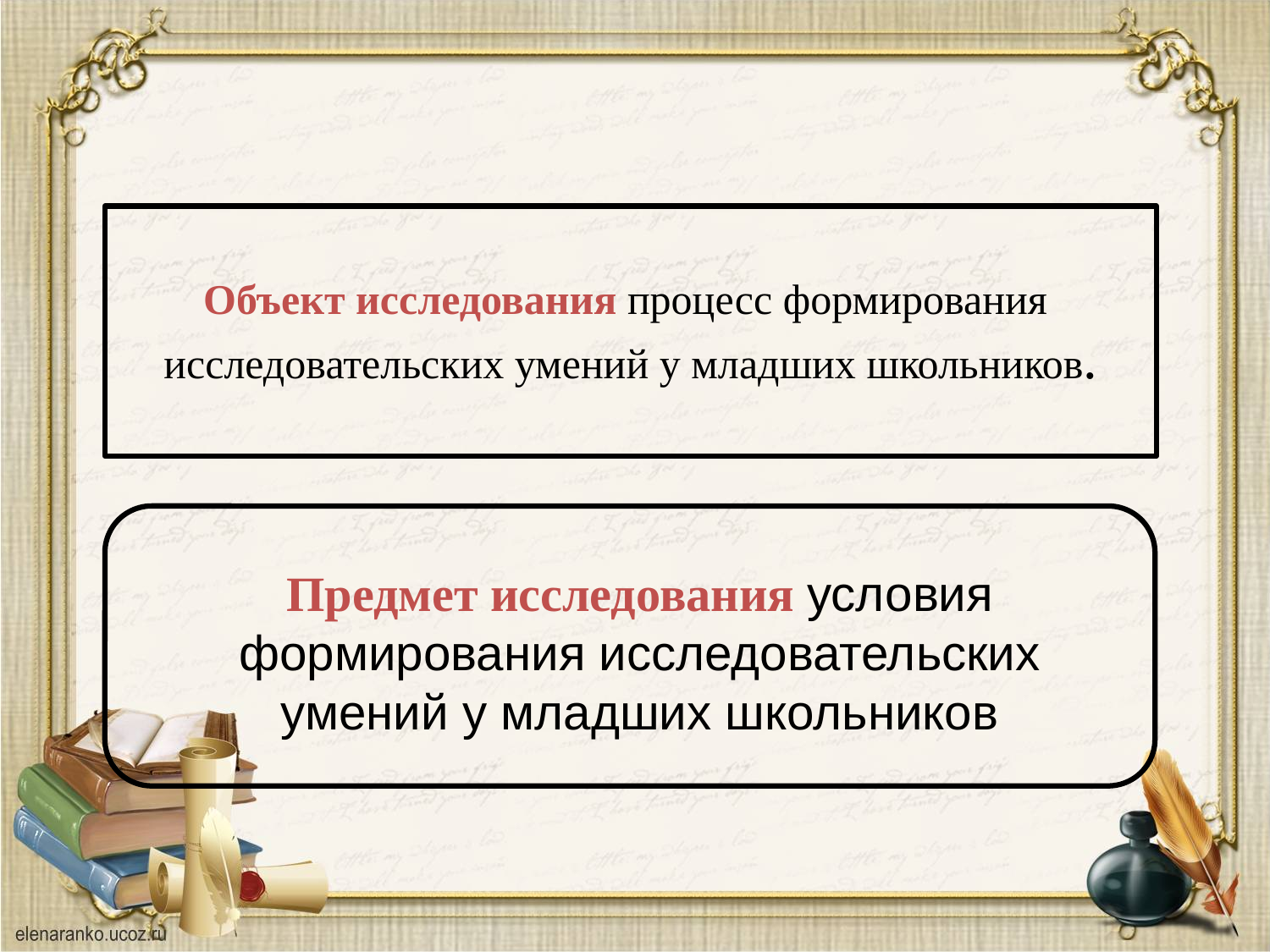

#
Объект исследования процесс формирования
исследовательских умений у младших школьников.

Предмет исследования условия формирования исследовательских умений у младших школьников